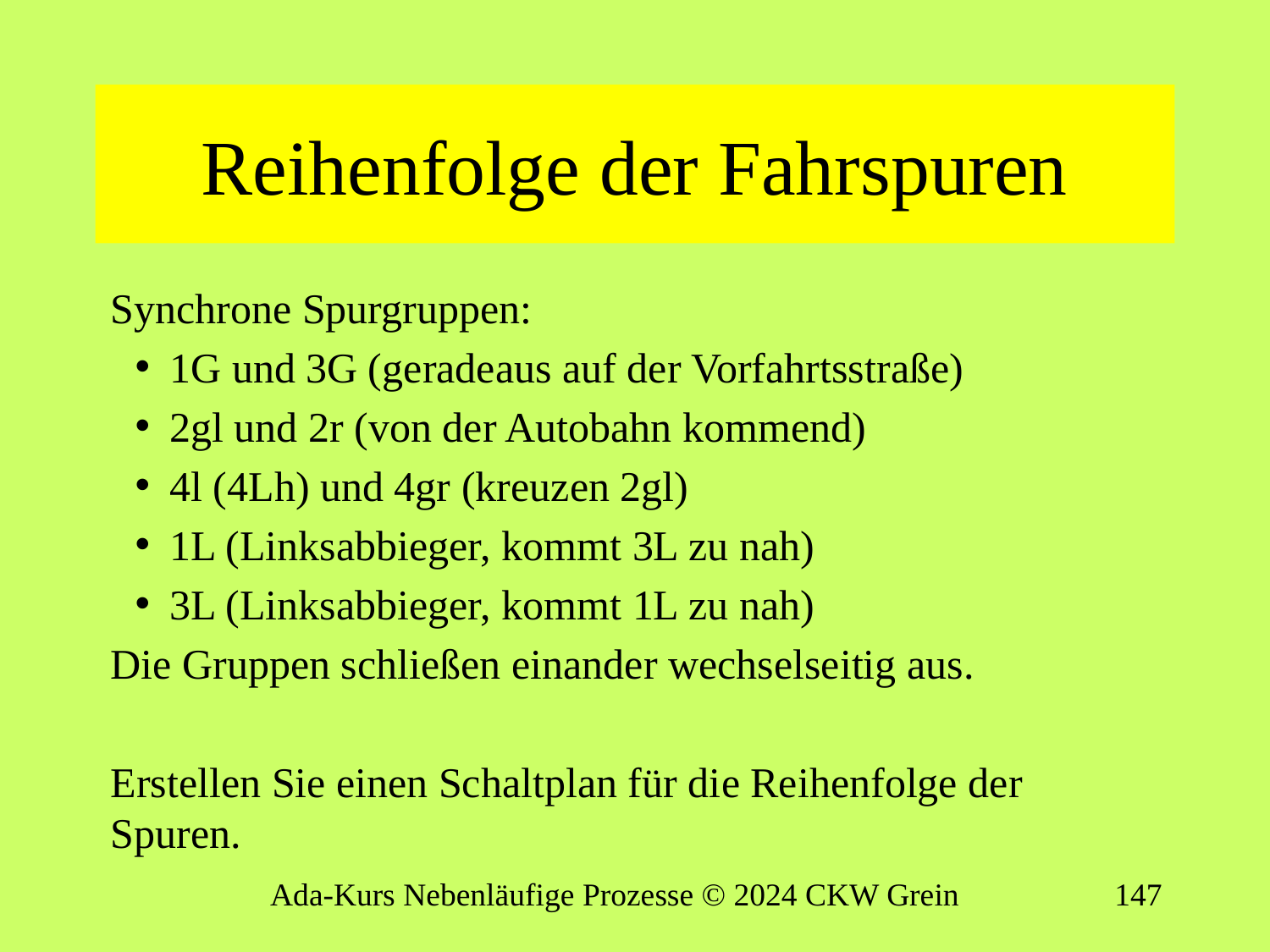

# Reihenfolge der Fahrspuren
Synchrone Spurgruppen:
1G und 3G (geradeaus auf der Vorfahrtsstraße)
2gl und 2r (von der Autobahn kommend)
4l (4Lh) und 4gr (kreuzen 2gl)
1L (Linksabbieger, kommt 3L zu nah)
3L (Linksabbieger, kommt 1L zu nah)
Die Gruppen schließen einander wechselseitig aus.

Erstellen Sie einen Schaltplan für die Reihenfolge der Spuren.
Ada-Kurs Nebenläufige Prozesse © 2024 CKW Grein
147